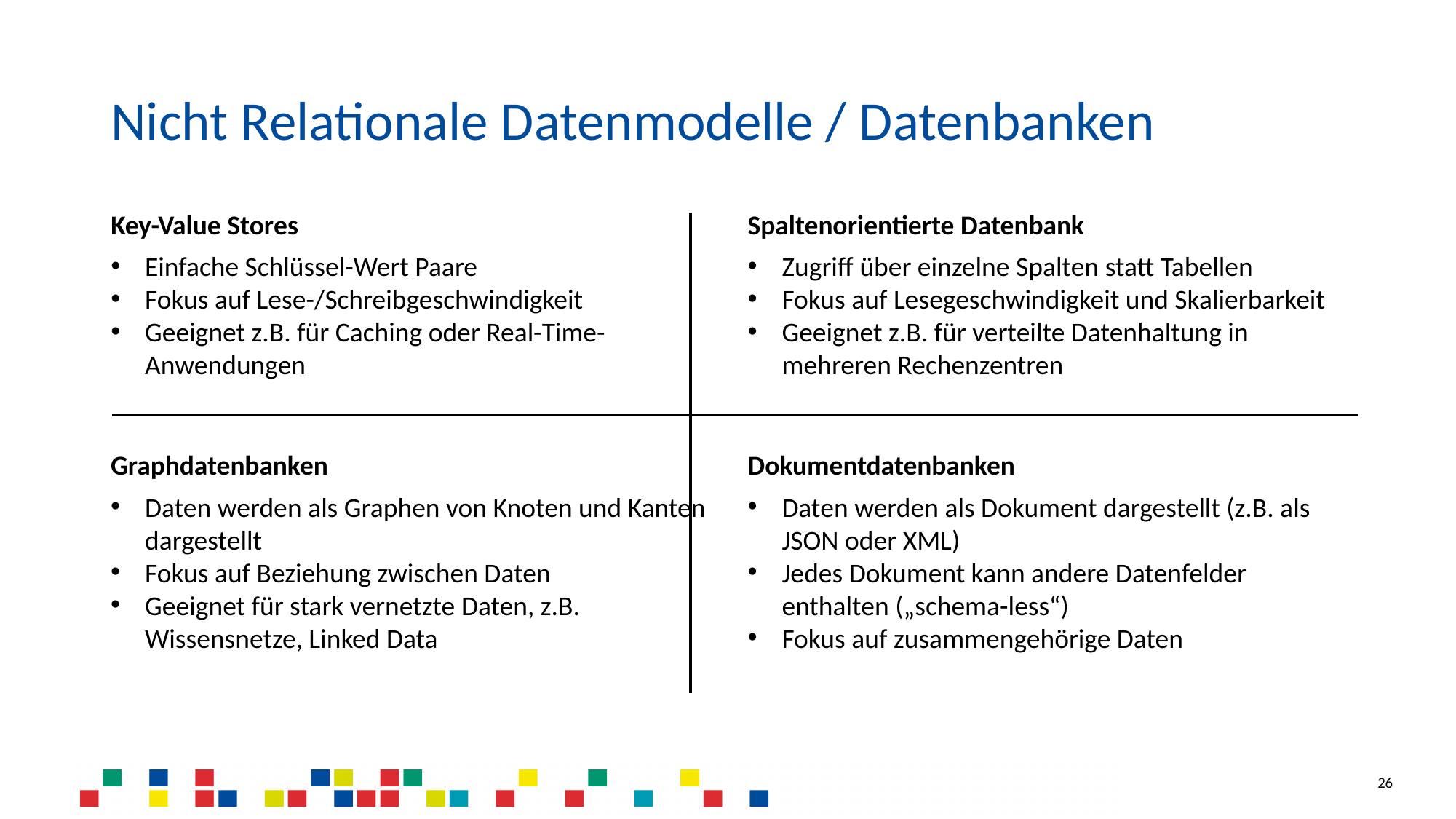

# Nicht Relationale Datenmodelle / Datenbanken
Spaltenorientierte Datenbank
Zugriff über einzelne Spalten statt Tabellen
Fokus auf Lesegeschwindigkeit und Skalierbarkeit
Geeignet z.B. für verteilte Datenhaltung in mehreren Rechenzentren
Key-Value Stores
Einfache Schlüssel-Wert Paare
Fokus auf Lese-/Schreibgeschwindigkeit
Geeignet z.B. für Caching oder Real-Time-Anwendungen

Dokumentdatenbanken
Daten werden als Dokument dargestellt (z.B. als JSON oder XML)
Jedes Dokument kann andere Datenfelder enthalten („schema-less“)
Fokus auf zusammengehörige Daten
Graphdatenbanken
Daten werden als Graphen von Knoten und Kanten dargestellt
Fokus auf Beziehung zwischen Daten
Geeignet für stark vernetzte Daten, z.B. Wissensnetze, Linked Data

26